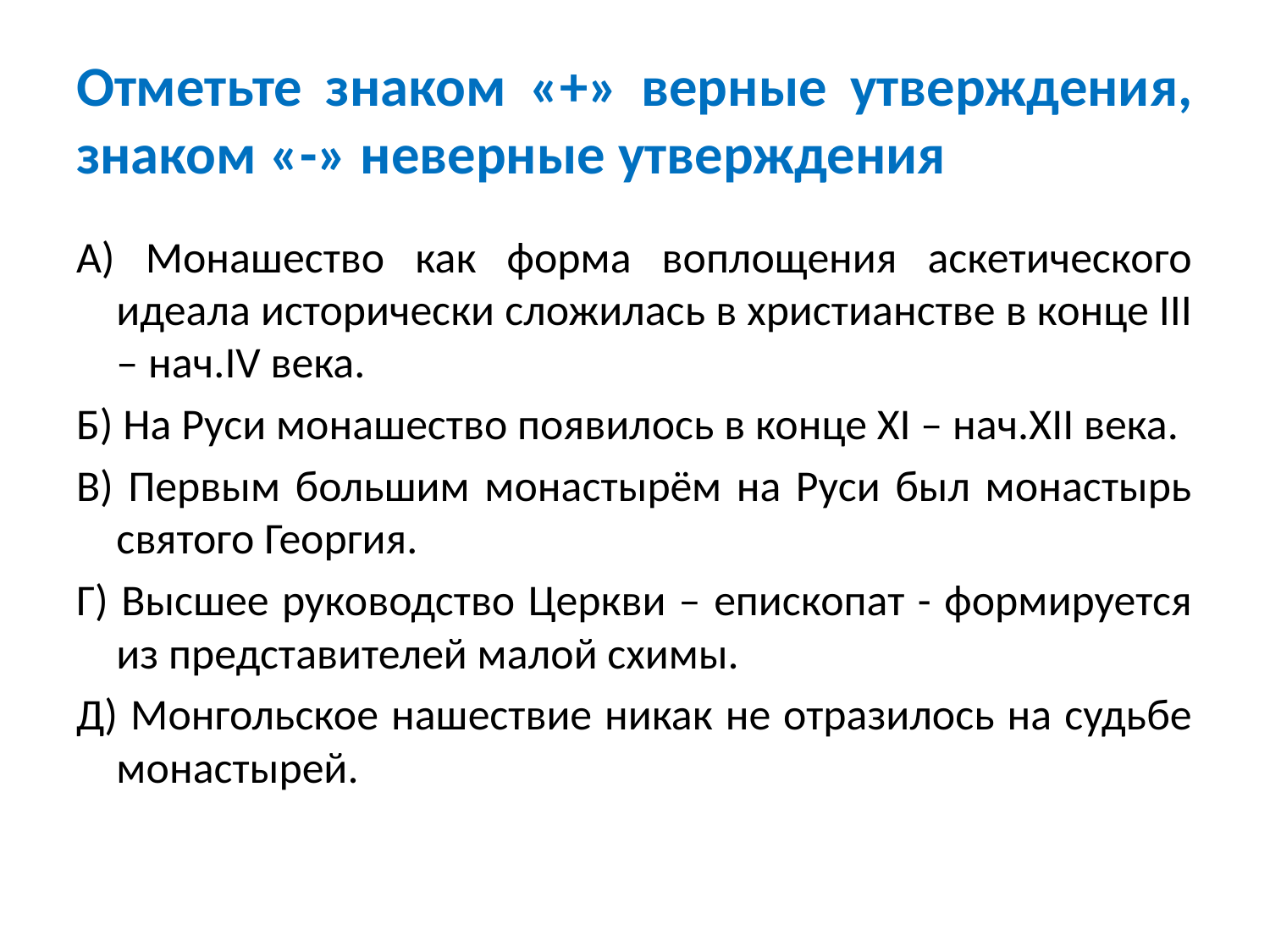

# Отметьте знаком «+» верные утверждения, знаком «-» неверные утверждения
А) Монашество как форма воплощения аскетического идеала исторически сложилась в христианстве в конце III – нач.IV века.
Б) На Руси монашество появилось в конце XI – нач.XII века.
В) Первым большим монастырём на Руси был монастырь святого Георгия.
Г) Высшее руководство Церкви – епископат - формируется из представителей малой схимы.
Д) Монгольское нашествие никак не отразилось на судьбе монастырей.